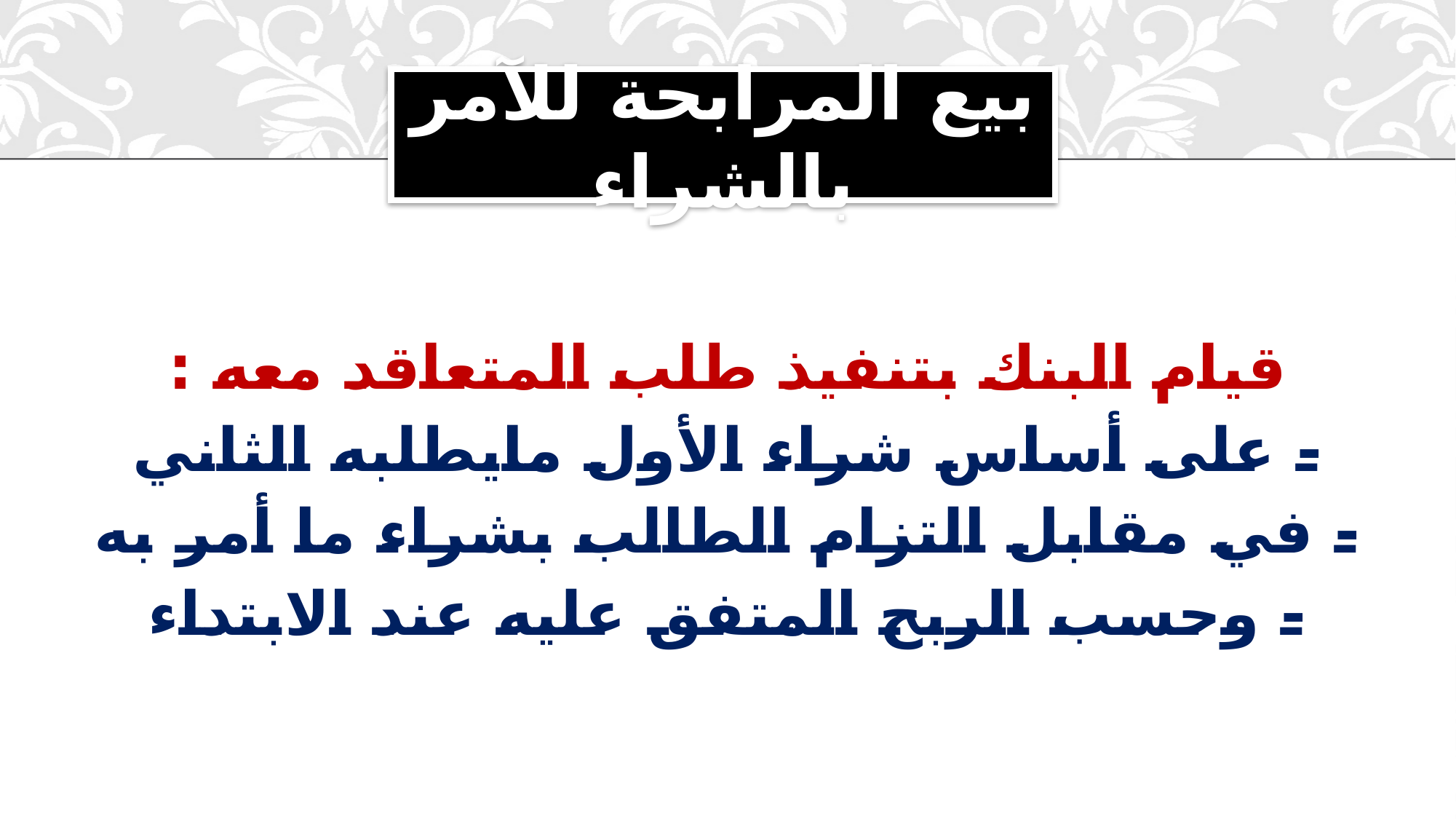

# بيع المرابحة للآمر بالشراء

قيام البنك بتنفيذ طلب المتعاقد معه :
- على أساس شراء الأول مايطلبه الثاني
- في مقابل التزام الطالب بشراء ما أمر به
- وحسب الربح المتفق عليه عند الابتداء